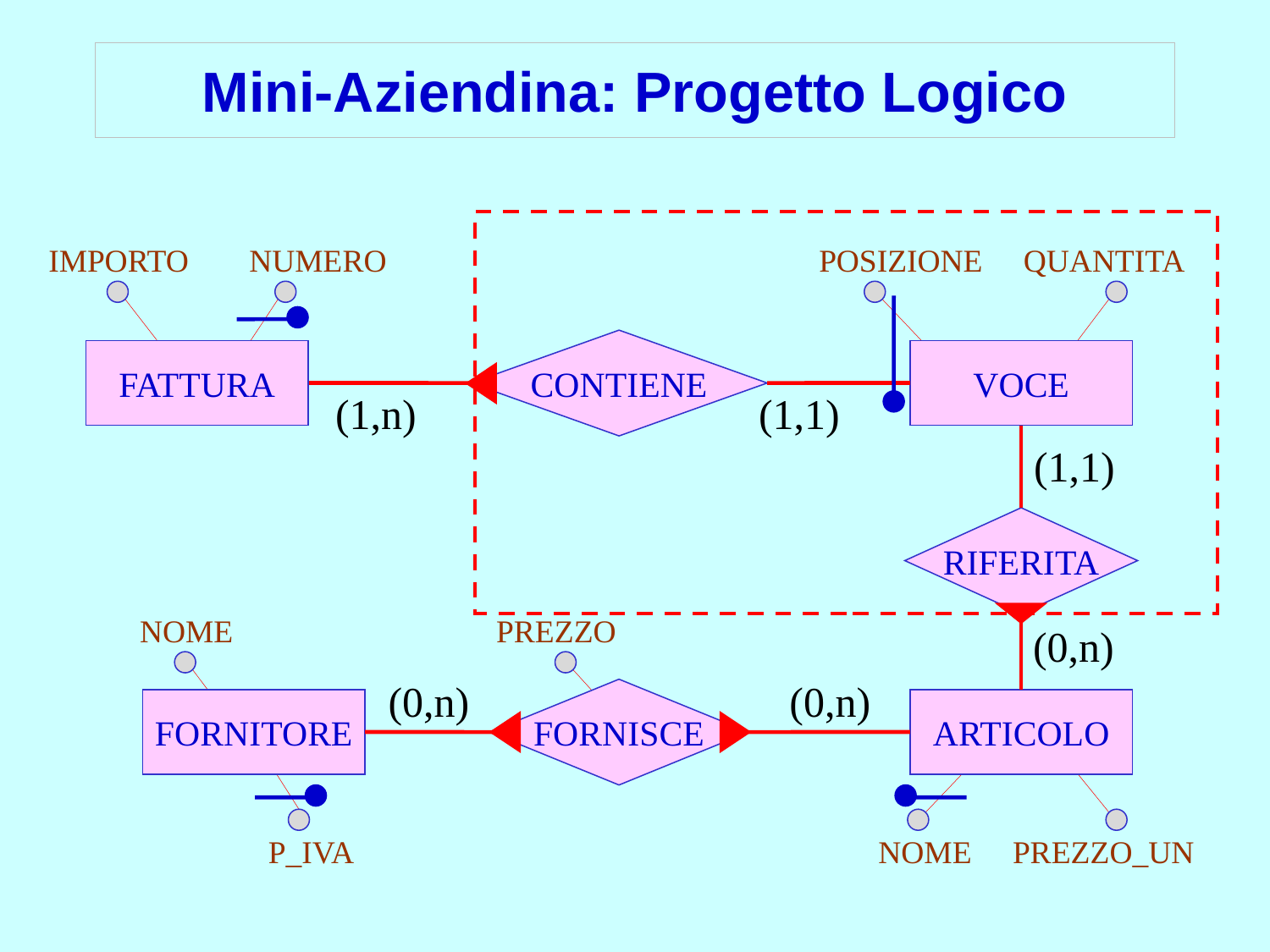

# Mini-Aziendina: Progetto Logico

IMPORTO
NUMERO
POSIZIONE
QUANTITA

CONTIENE
FATTURA
VOCE
(1,n)
(1,1)
(1,1)
RIFERITA
NOME
PREZZO
(0,n)
(0,n)
(0,n)
FORNISCE
FORNITORE
ARTICOLO

P_IVA
NOME
PREZZO_UN